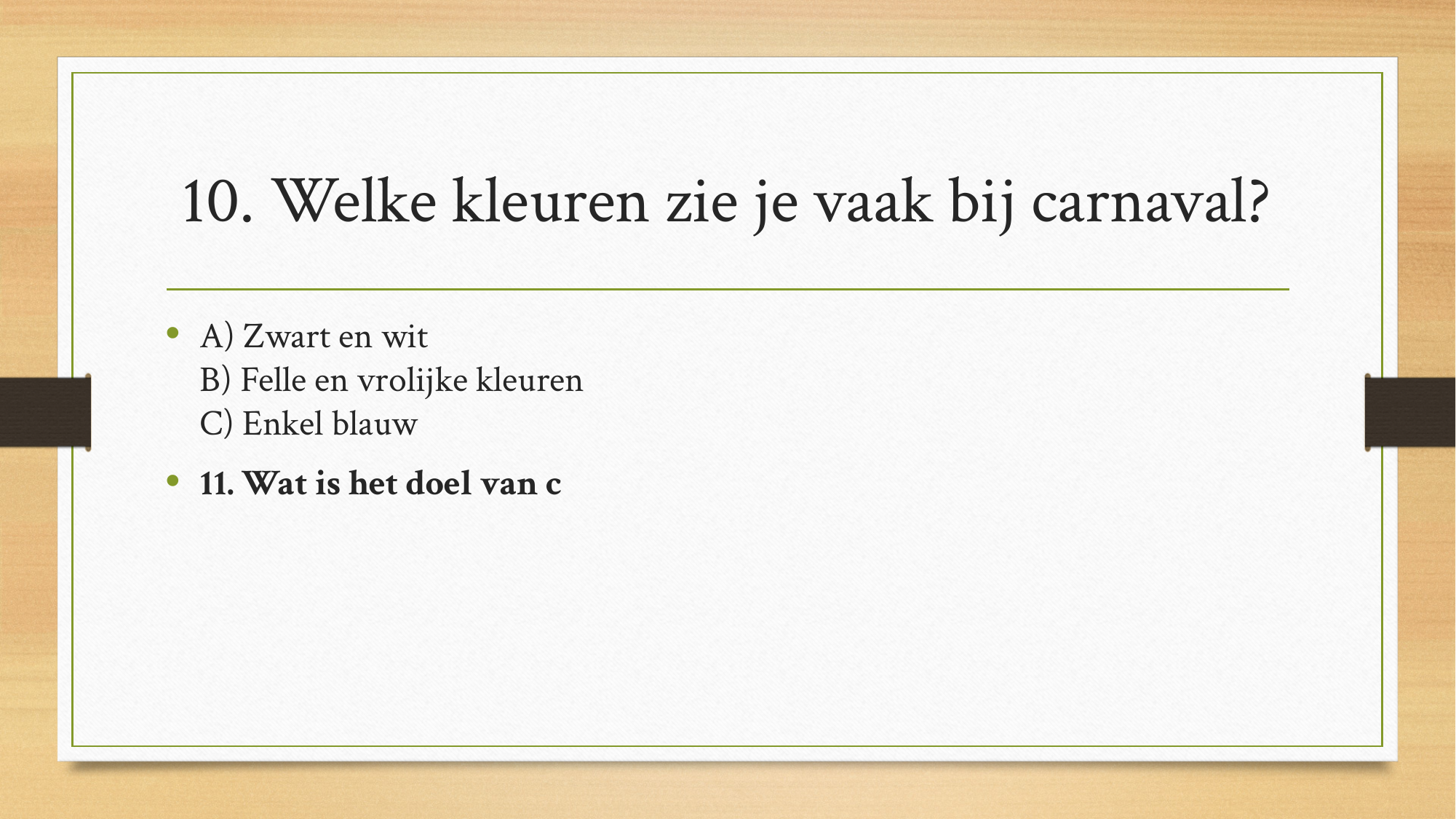

# 10. Welke kleuren zie je vaak bij carnaval?
A) Zwart en wit
B) Felle en vrolijke kleuren
C) Enkel blauw
11. Wat is het doel van c